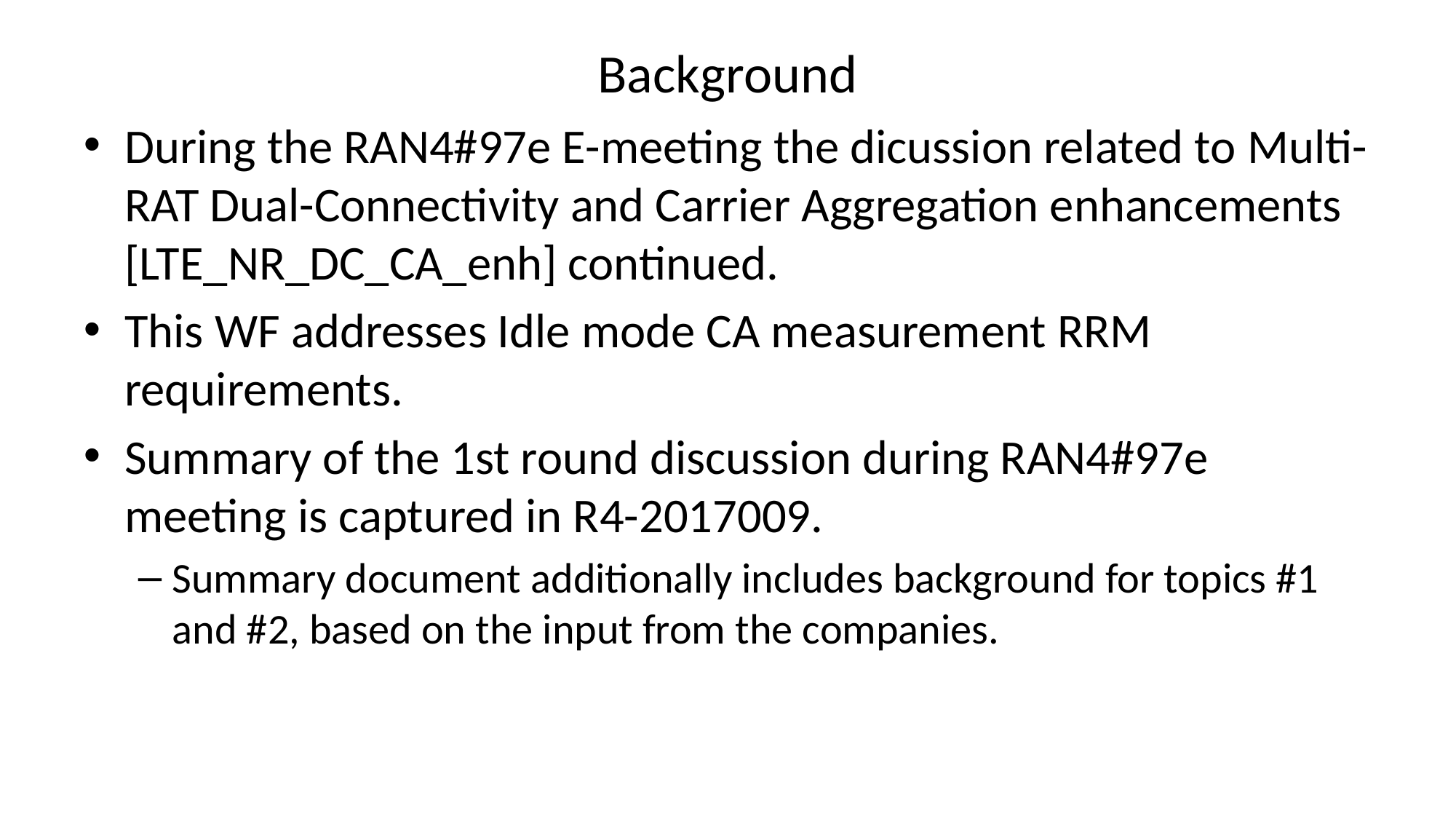

# Background
During the RAN4#97e E-meeting the dicussion related to Multi-RAT Dual-Connectivity and Carrier Aggregation enhancements [LTE_NR_DC_CA_enh] continued.
This WF addresses Idle mode CA measurement RRM requirements.
Summary of the 1st round discussion during RAN4#97e meeting is captured in R4-2017009.
Summary document additionally includes background for topics #1 and #2, based on the input from the companies.